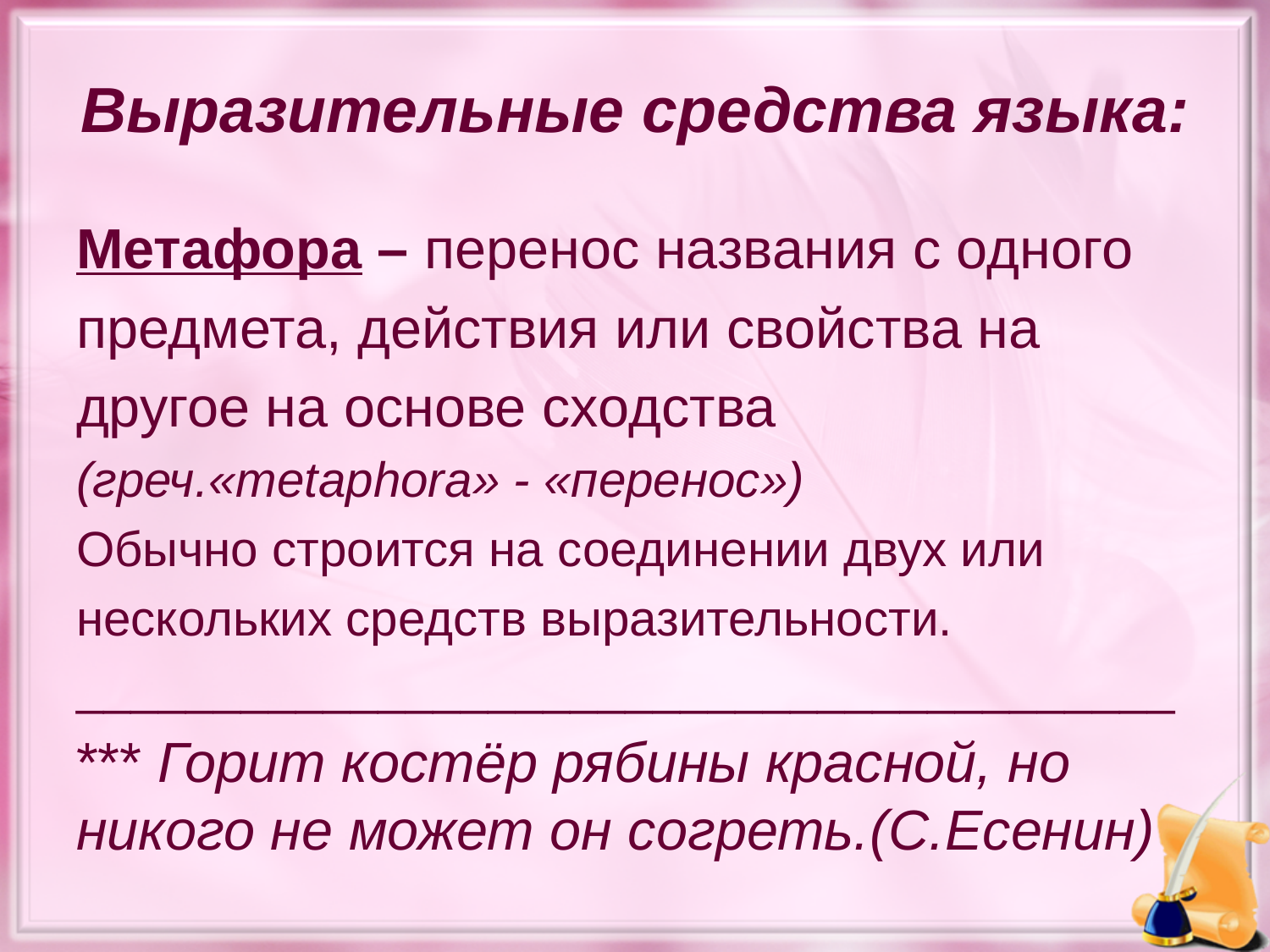

# Выразительные средства языка:
Метафора – перенос названия с одного
предмета, действия или свойства на
другое на основе сходства
(греч.«metaphora» - «перенос»)
Обычно строится на соединении двух или
нескольких средств выразительности.
________________________________________
*** Горит костёр рябины красной, но никого не может он согреть.(С.Есенин)